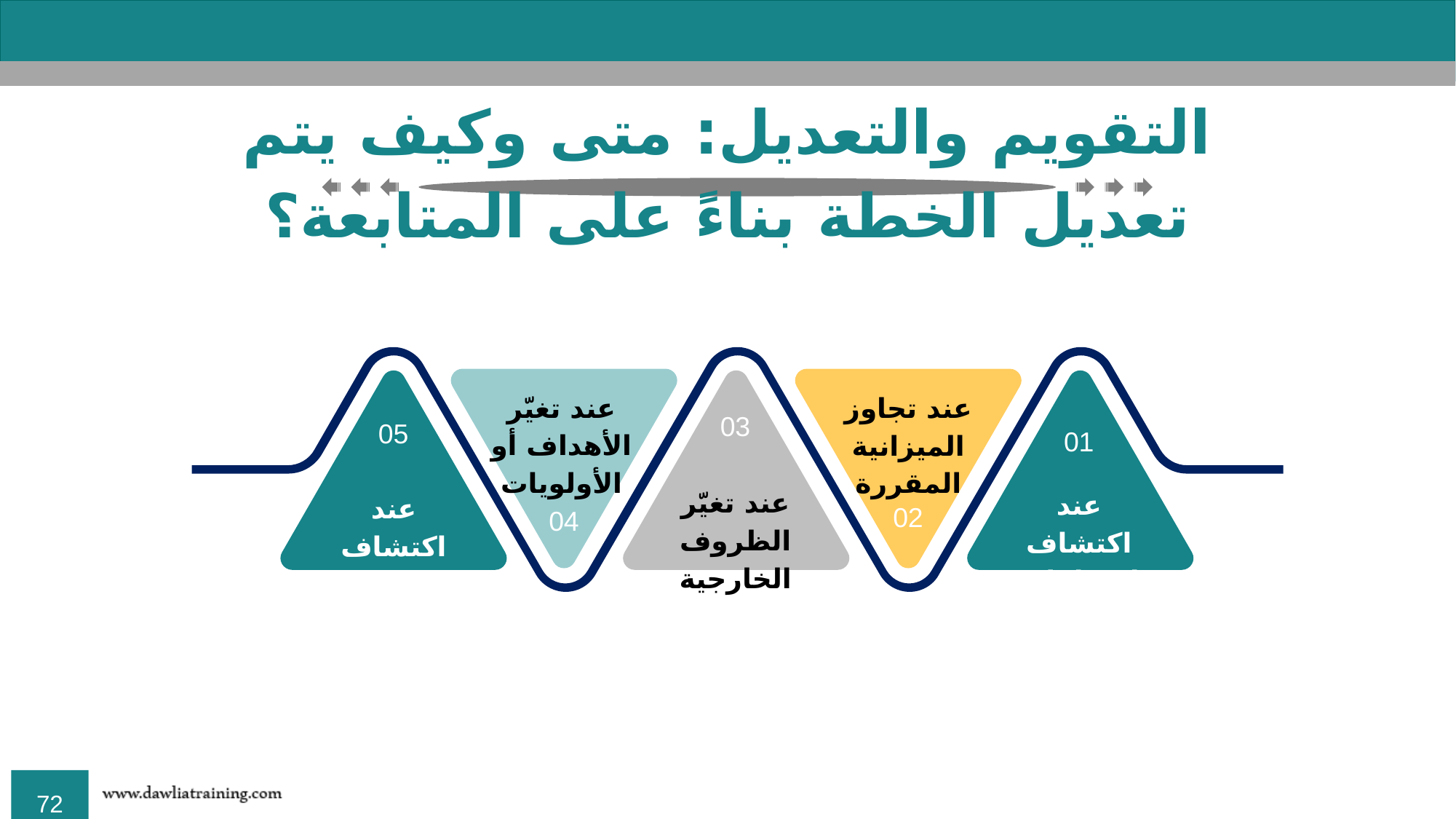

التقويم والتعديل: متى وكيف يتم تعديل الخطة بناءً على المتابعة؟

عند تغيّر الأهداف أو الأولويات
04

عند تجاوز الميزانية المقررة
02

05
عند اكتشاف مشكلات في الموارد

03
عند تغيّر الظروف الخارجية

01
عند اكتشاف انحرافات عن الجدول الزمني